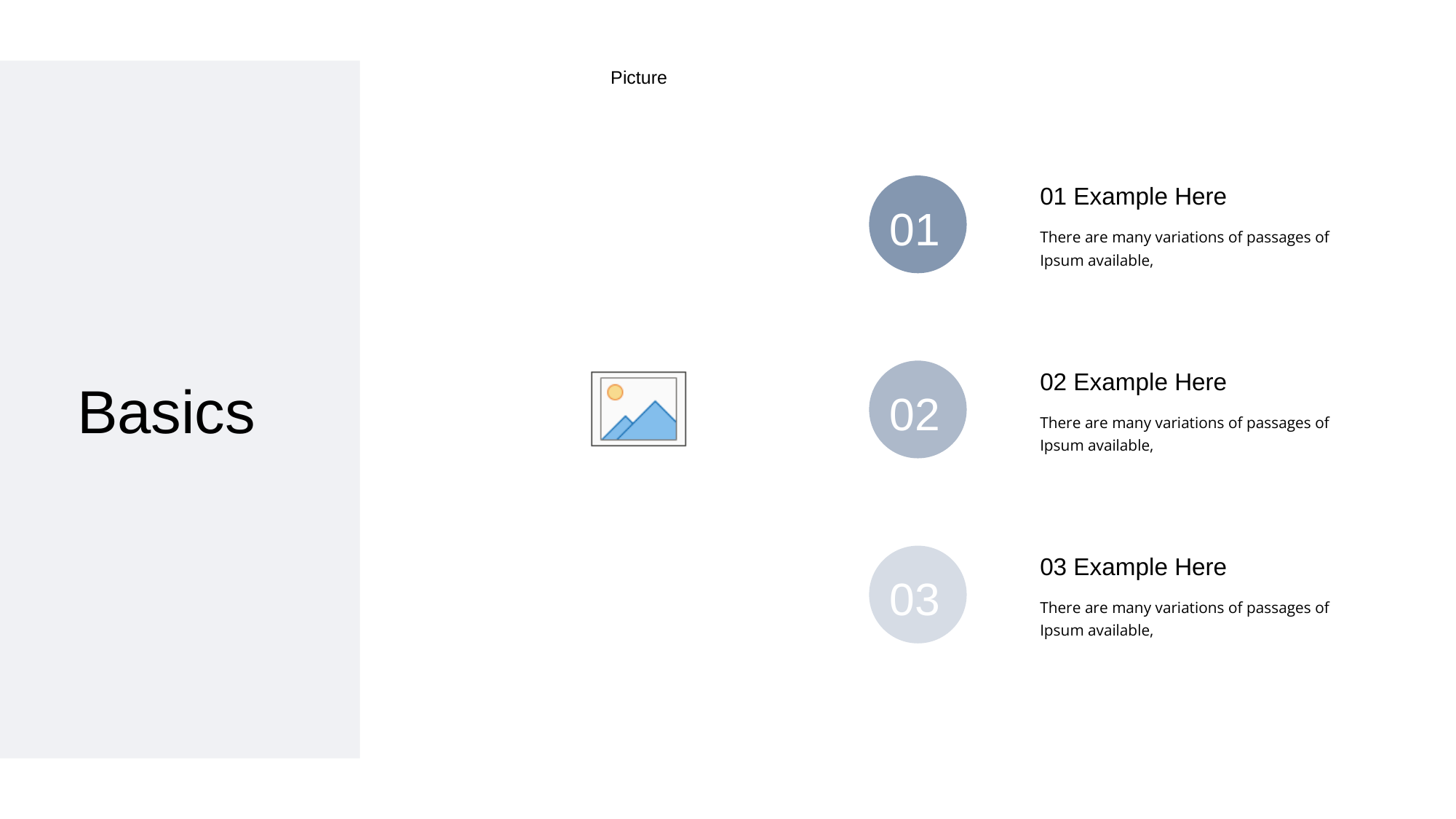

01 Example Here
01
There are many variations of passages of
Ipsum available,

02 Example Here
Basics
02
There are many variations of passages of
Ipsum available,

03 Example Here
03
There are many variations of passages of
Ipsum available,